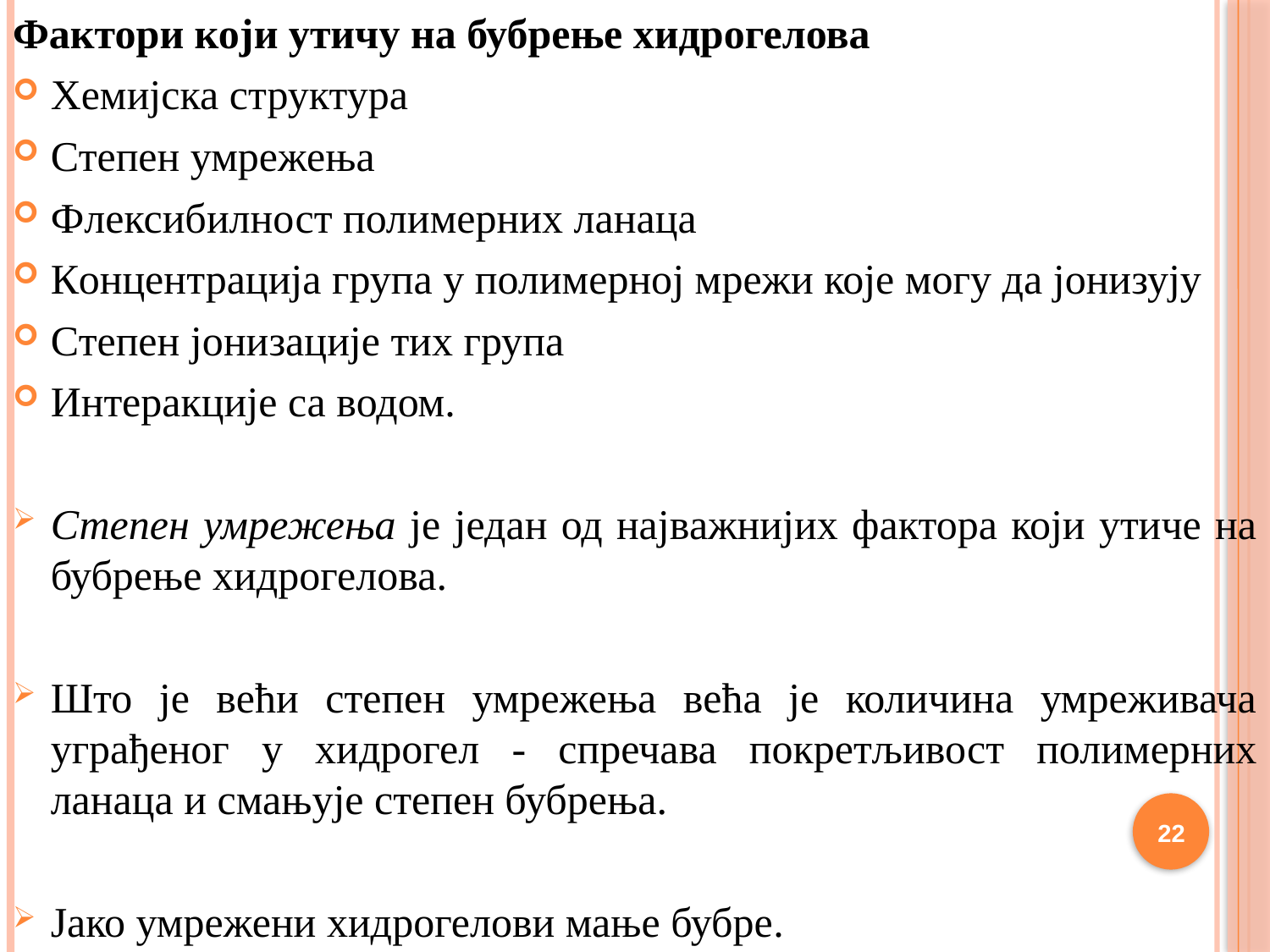

Фактори који утичу на бубрење хидрогелова
Хемијска структура
Степен умрежења
Флексибилност полимерних ланаца
Концентрација група у полимерној мрежи које могу да јонизују
Степен јонизације тих група
Интеракције са водом.

Степен умрежења је један од најважнијих фактора који утиче на бубрење хидрогелова.

Што је већи степен умрежења већа је количина умреживача уграђеног у хидрогел - спречава покретљивост полимерних ланаца и смањује степен бубрења.

Јако умрежени хидрогелови мање бубре.
22